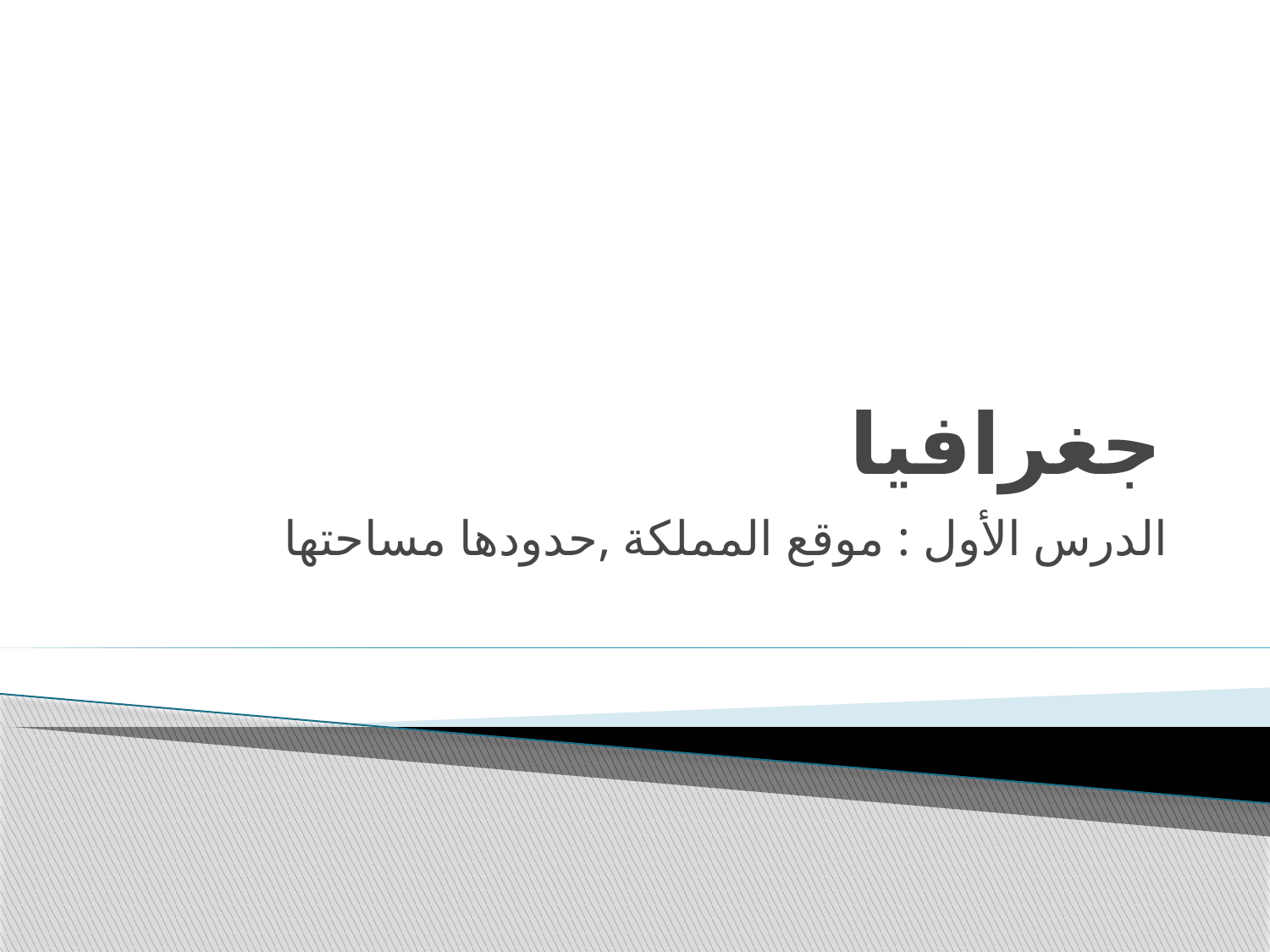

# جغرافيا
الدرس الأول : موقع المملكة ,حدودها مساحتها